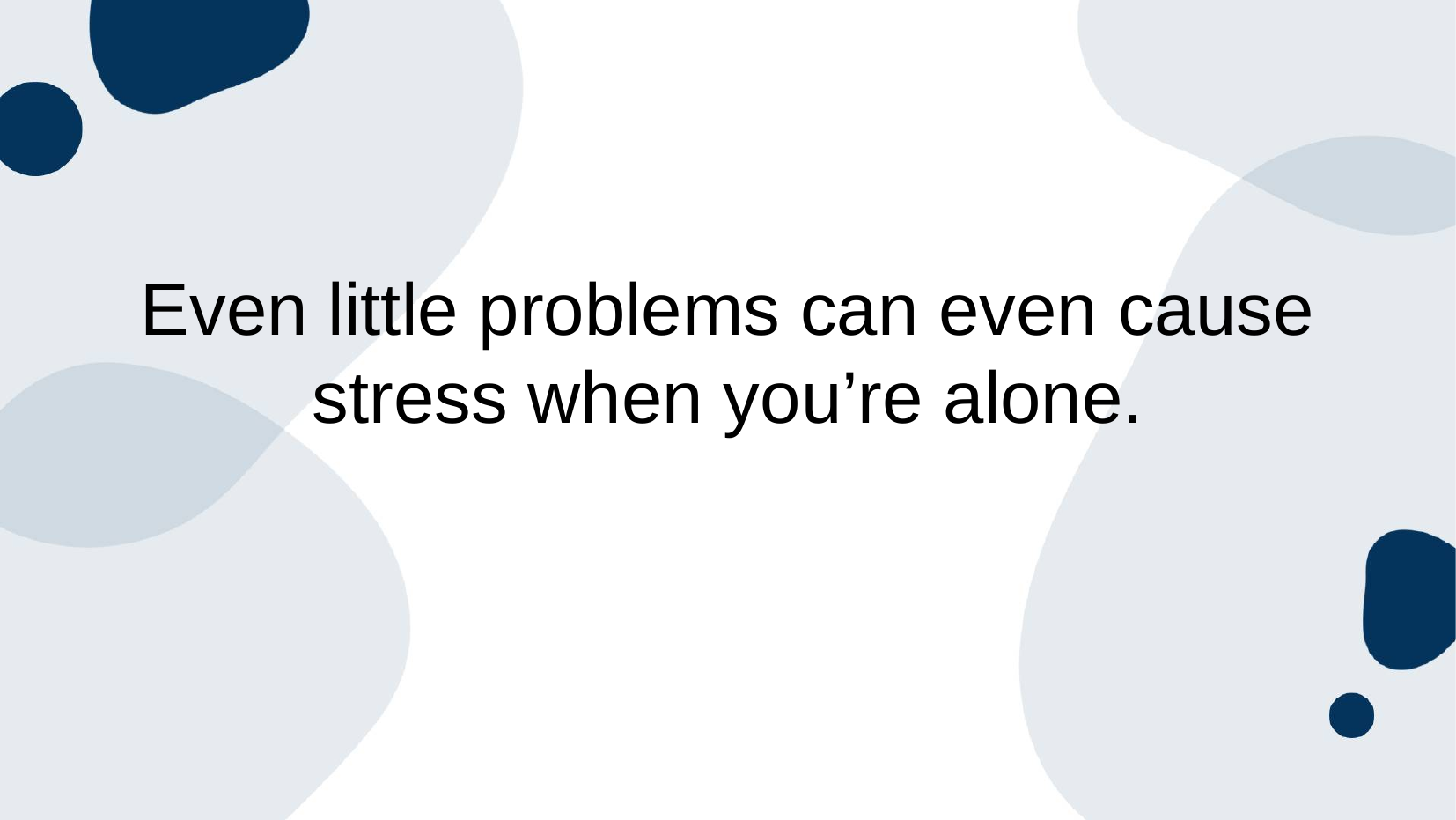

Even little problems can even cause stress when you’re alone.